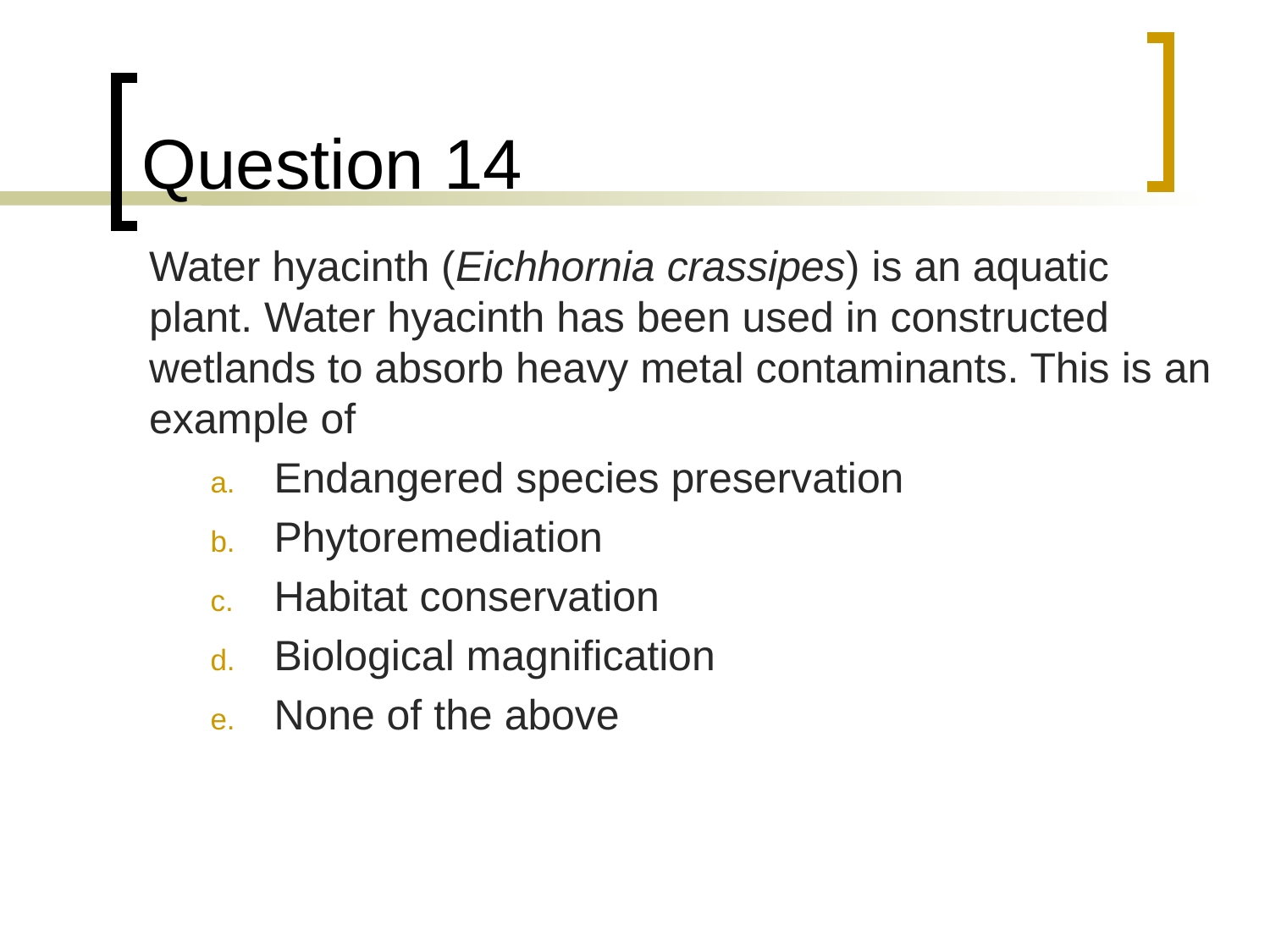

# Question 14
	Water hyacinth (Eichhornia crassipes) is an aquatic plant. Water hyacinth has been used in constructed wetlands to absorb heavy metal contaminants. This is an example of
Endangered species preservation
Phytoremediation
Habitat conservation
Biological magnification
None of the above